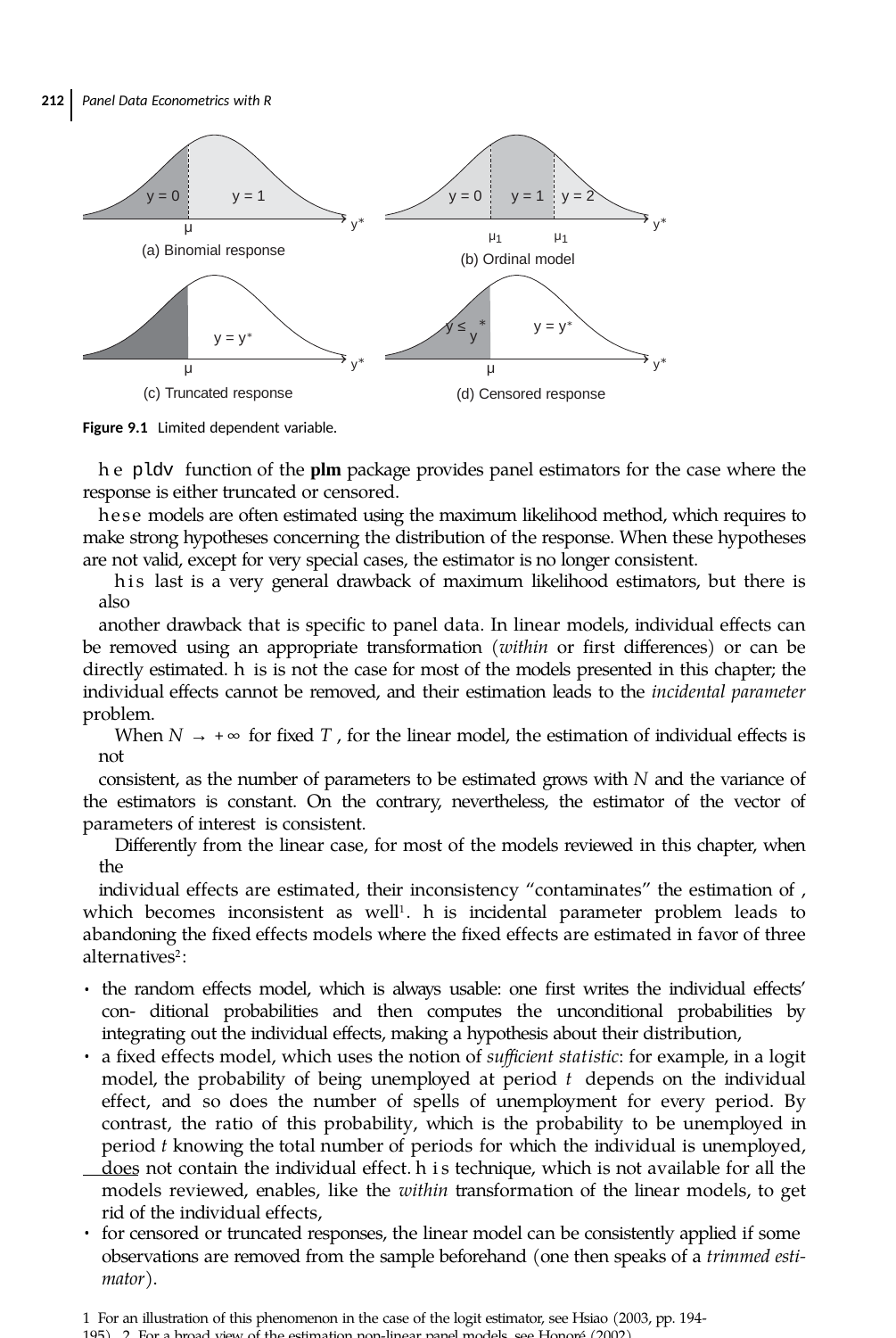

212  Panel Data Econometrics with R

y = 0	y = 1

μ
(a) Binomial response
y = 0	y = 1  y = 2
y∗
y∗

μ1	μ1
(b) Ordinal model

y = y∗
y ≤ ∗	y = y∗
y

μ
(d) Censored response
y∗
y∗
μ
(c) Truncated response
Figure 9.1 Limited dependent variable.

he pldv function of the plm package provides panel estimators for the case where the response is either truncated or censored.
hese models are often estimated using the maximum likelihood method, which requires to make strong hypotheses concerning the distribution of the response. When these hypotheses are not valid, except for very special cases, the estimator is no longer consistent.
his last is a very general drawback of maximum likelihood estimators, but there is also
another drawback that is speciﬁc to panel data. In linear models, individual effects can be removed using an appropriate transformation (within or ﬁrst differences) or can be directly estimated. his is not the case for most of the models presented in this chapter; the individual effects cannot be removed, and their estimation leads to the incidental parameter problem.
When N → +∞ for ﬁxed T , for the linear model, the estimation of individual effects is not
consistent, as the number of parameters to be estimated grows with N and the variance of the estimators is constant. On the contrary, nevertheless, the estimator of the vector of parameters of interest  is consistent.
Differently from the linear case, for most of the models reviewed in this chapter, when the
individual effects are estimated, their inconsistency “contaminates” the estimation of , which becomes inconsistent as well1. his incidental parameter problem leads to abandoning the ﬁxed effects models where the ﬁxed effects are estimated in favor of three alternatives2:
the random effects model, which is always usable: one ﬁrst writes the individual effects’ con- ditional probabilities and then computes the unconditional probabilities by integrating out the individual effects, making a hypothesis about their distribution,
a ﬁxed effects model, which uses the notion of sufficient statistic: for example, in a logit model, the probability of being unemployed at period t  depends on the individual effect, and so does the number of spells of unemployment for every period. By contrast, the ratio of this probability, which is the probability to be unemployed in period t knowing the total number of periods for which the individual is unemployed, does not contain the individual effect. his technique, which is not available for all the models reviewed, enables, like the within transformation of the linear models, to get rid of the individual effects,
for censored or truncated responses, the linear model can be consistently applied if some
observations are removed from the sample beforehand (one then speaks of a trimmed esti- mator).

1 For an illustration of this phenomenon in the case of the logit estimator, see Hsiao (2003, pp. 194-195). 2 For a broad view of the estimation non-linear panel models, see Honoré (2002).